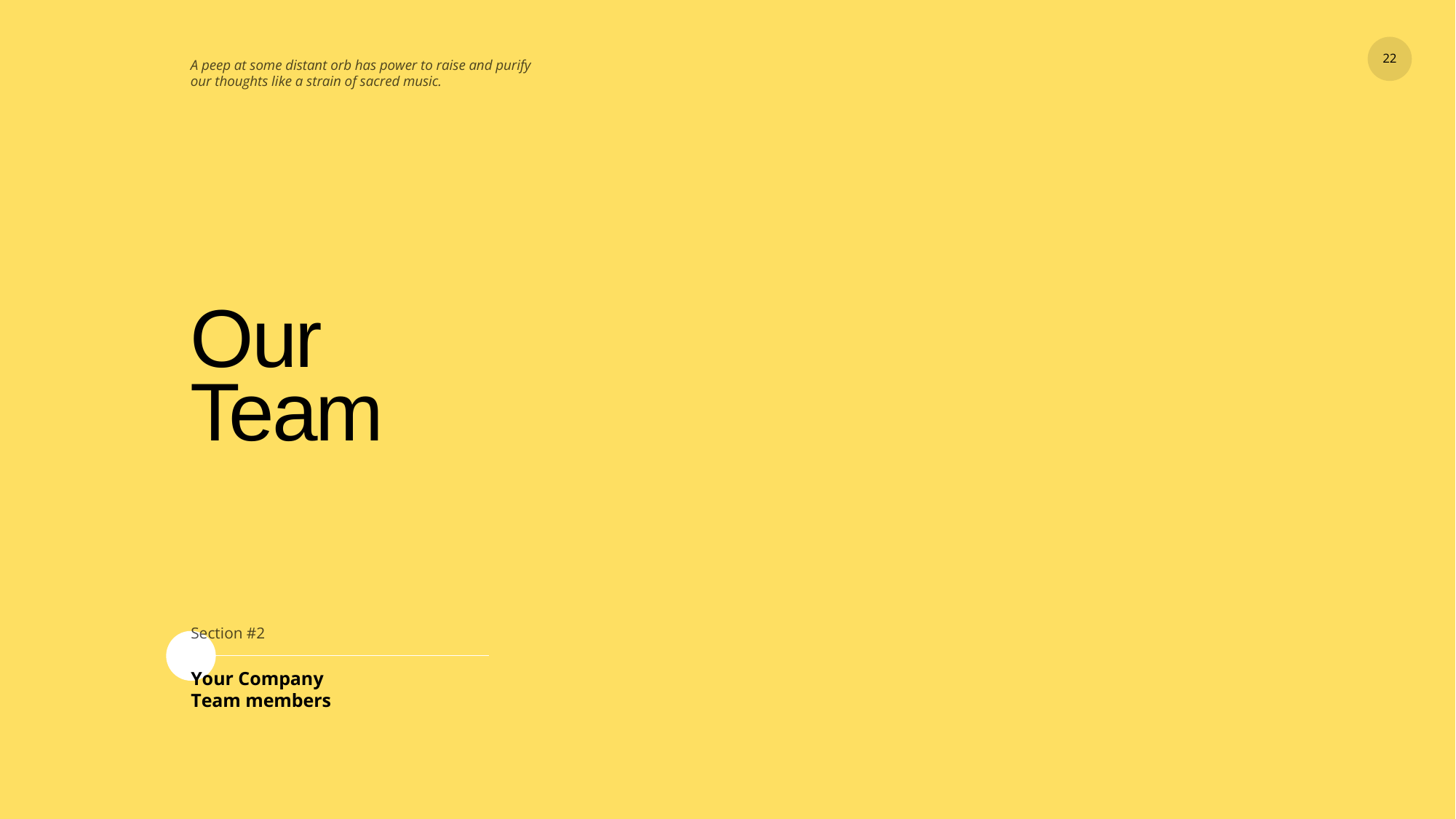

22
A peep at some distant orb has power to raise and purify our thoughts like a strain of sacred music.

# Our Team
Section #2

Your Company
Team members